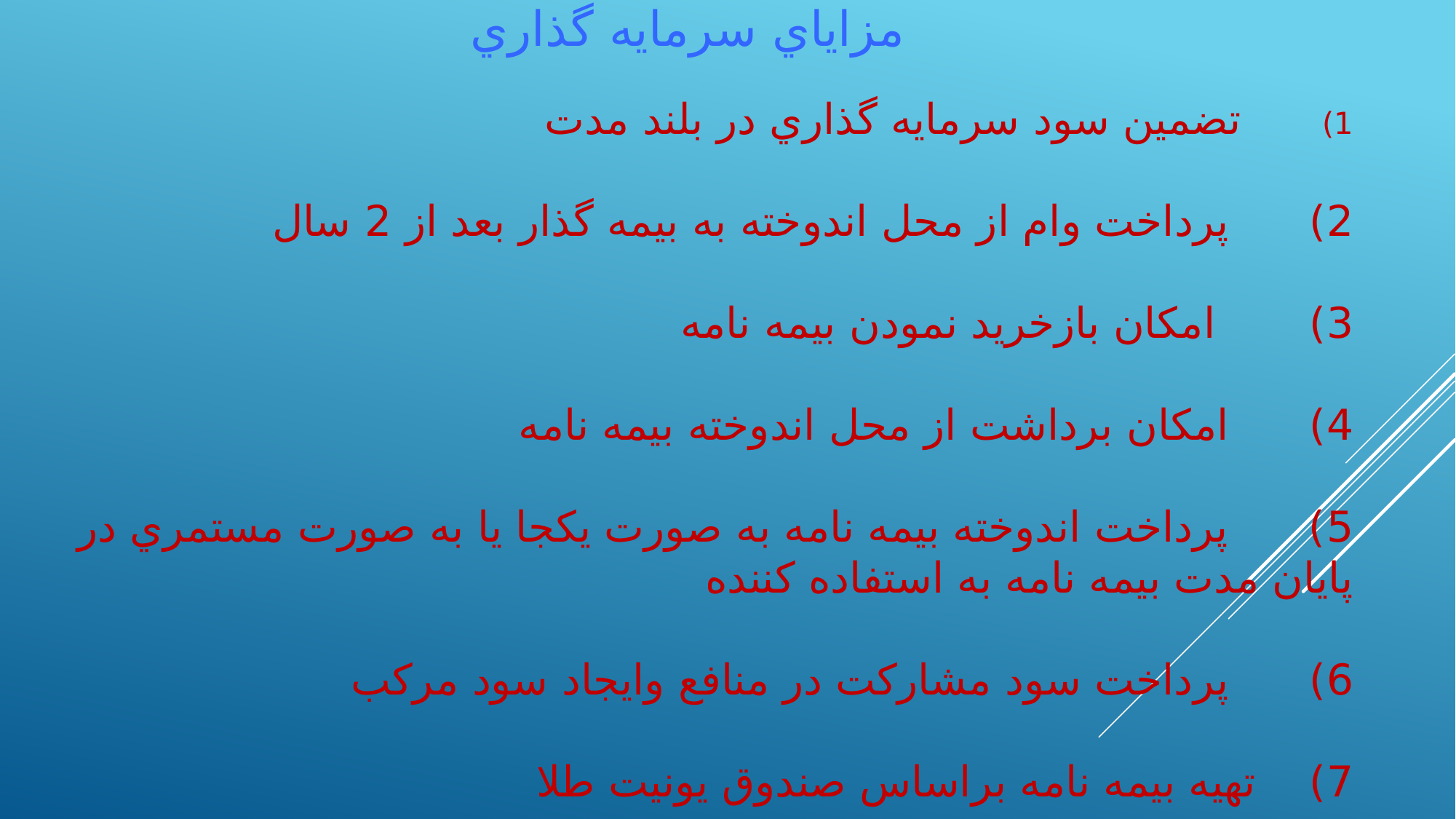

مزاياي سرمايه گذاري

1)      تضمين سود سرمايه گذاري در بلند مدت

2)      پرداخت وام از محل اندوخته به بيمه گذار بعد از 2 سال

3)       امكان بازخريد نمودن بيمه نامه

4)      امکان برداشت از محل اندوخته بیمه نامه

5)      پرداخت اندوخته بيمه نامه به صورت يكجا يا به صورت مستمري در پايان مدت بيمه نامه به استفاده كننده

6)      پرداخت سود مشاركت در منافع وایجاد سود مرکب

7)    تهیه بیمه نامه براساس صندوق یونیت طلا